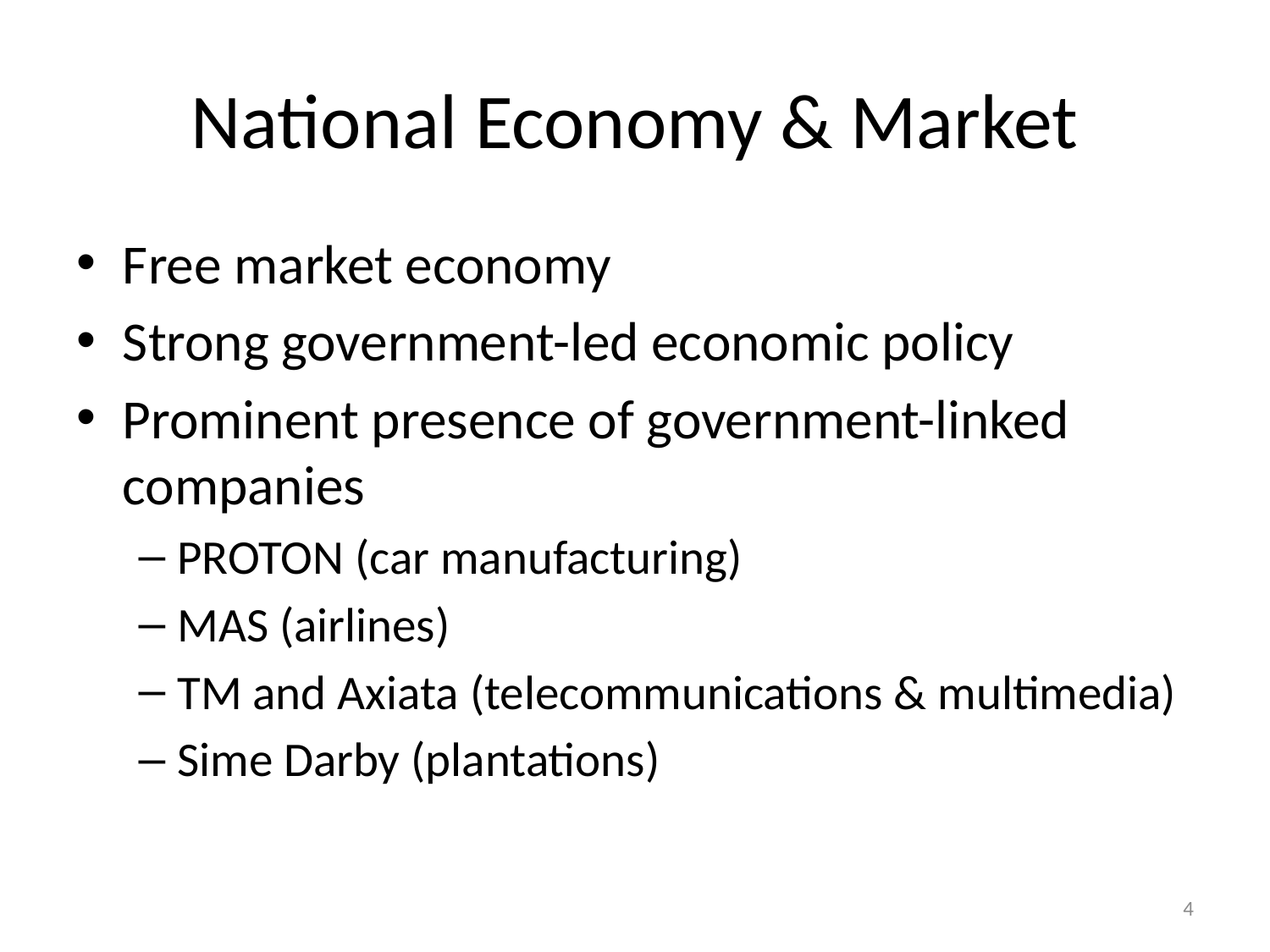

# National Economy & Market
Free market economy
Strong government-led economic policy
Prominent presence of government-linked companies
PROTON (car manufacturing)
MAS (airlines)
TM and Axiata (telecommunications & multimedia)
Sime Darby (plantations)
4